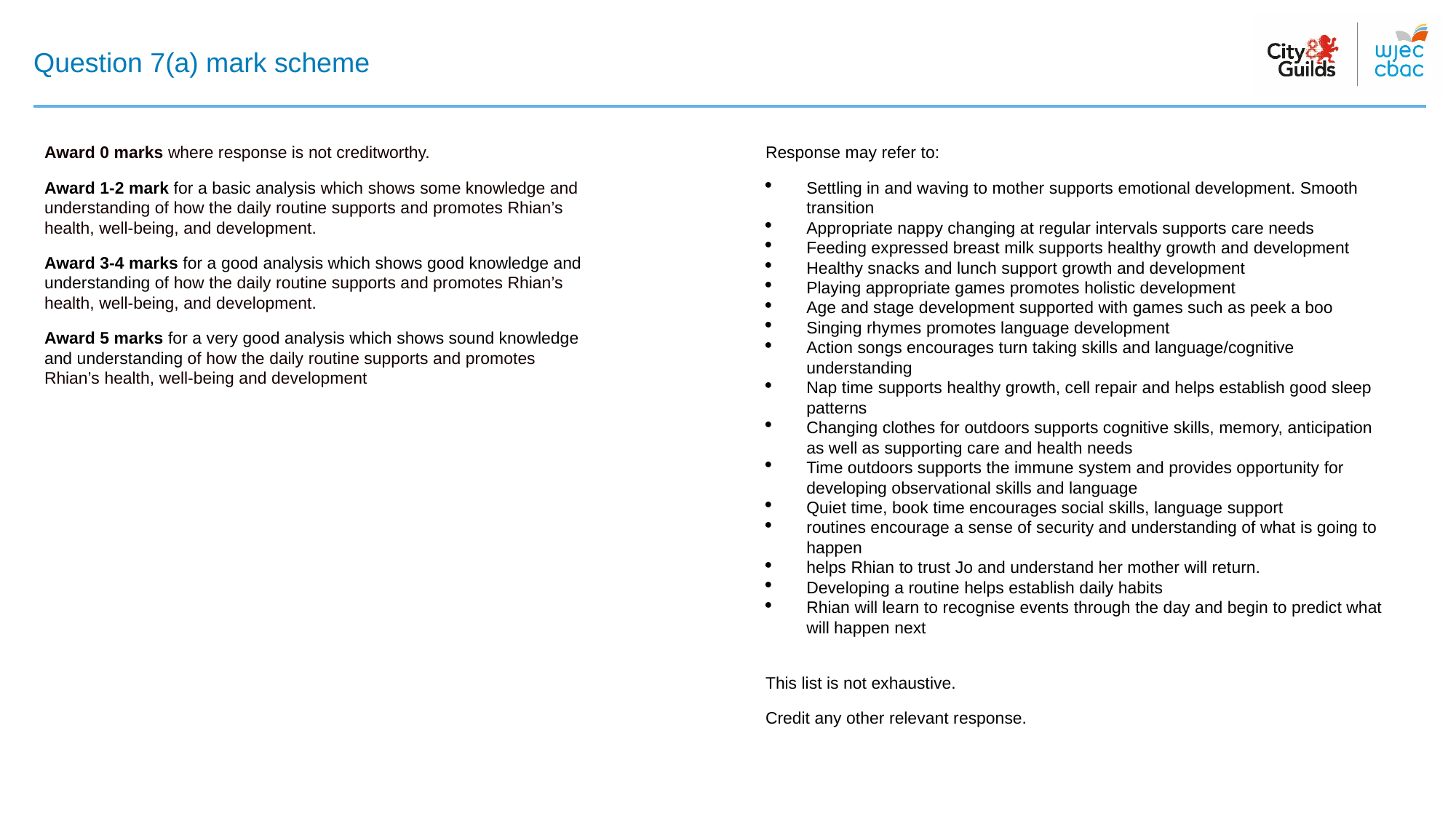

# Question 7(a) mark scheme
Award 0 marks where response is not creditworthy.
Award 1-2 mark for a basic analysis which shows some knowledge and understanding of how the daily routine supports and promotes Rhian’s health, well-being, and development.
Award 3-4 marks for a good analysis which shows good knowledge and understanding of how the daily routine supports and promotes Rhian’s health, well-being, and development.
Award 5 marks for a very good analysis which shows sound knowledge and understanding of how the daily routine supports and promotes Rhian’s health, well-being and development
Response may refer to:
Settling in and waving to mother supports emotional development. Smooth transition
Appropriate nappy changing at regular intervals supports care needs
Feeding expressed breast milk supports healthy growth and development
Healthy snacks and lunch support growth and development
Playing appropriate games promotes holistic development
Age and stage development supported with games such as peek a boo
Singing rhymes promotes language development
Action songs encourages turn taking skills and language/cognitive understanding
Nap time supports healthy growth, cell repair and helps establish good sleep patterns
Changing clothes for outdoors supports cognitive skills, memory, anticipation as well as supporting care and health needs
Time outdoors supports the immune system and provides opportunity for developing observational skills and language
Quiet time, book time encourages social skills, language support
routines encourage a sense of security and understanding of what is going to happen
helps Rhian to trust Jo and understand her mother will return.
Developing a routine helps establish daily habits
Rhian will learn to recognise events through the day and begin to predict what will happen next

This list is not exhaustive.
Credit any other relevant response.